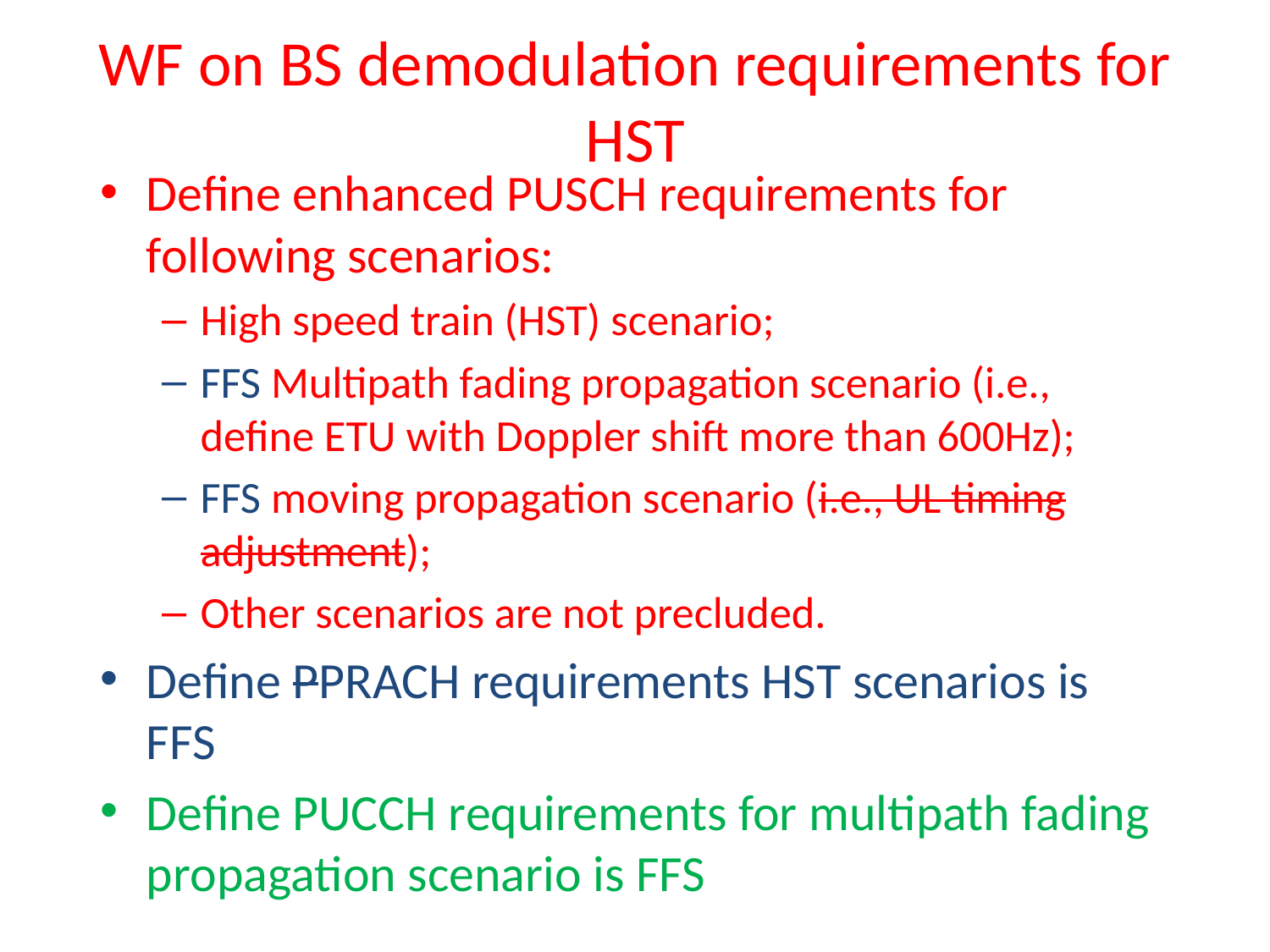

# WF on BS demodulation requirements for HST
Define enhanced PUSCH requirements for following scenarios:
High speed train (HST) scenario;
FFS Multipath fading propagation scenario (i.e., define ETU with Doppler shift more than 600Hz);
FFS moving propagation scenario (i.e., UL timing adjustment);
Other scenarios are not precluded.
Define PPRACH requirements HST scenarios is FFS
Define PUCCH requirements for multipath fading propagation scenario is FFS